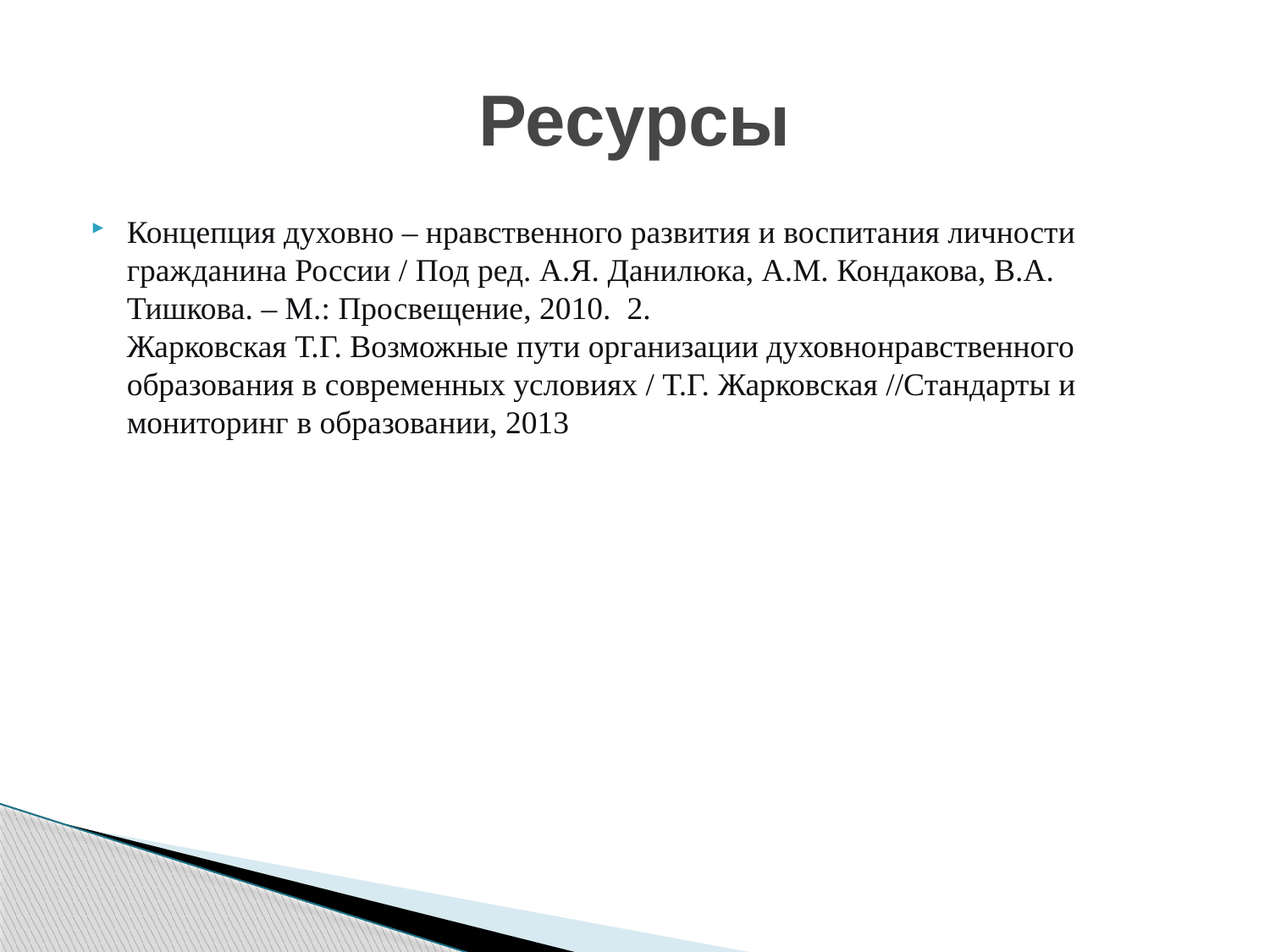

# Ресурсы
Концепция духовно – нравственного развития и воспитания личности гражданина России / Под ред. А.Я. Данилюка, А.М. Кондакова, В.А. Тишкова. – М.: Просвещение, 2010.  2. Жарковская Т.Г. Возможные пути организации духовно­нравственного образования в современных условиях / Т.Г. Жарковская //Стандарты и мониторинг в образовании, 2013